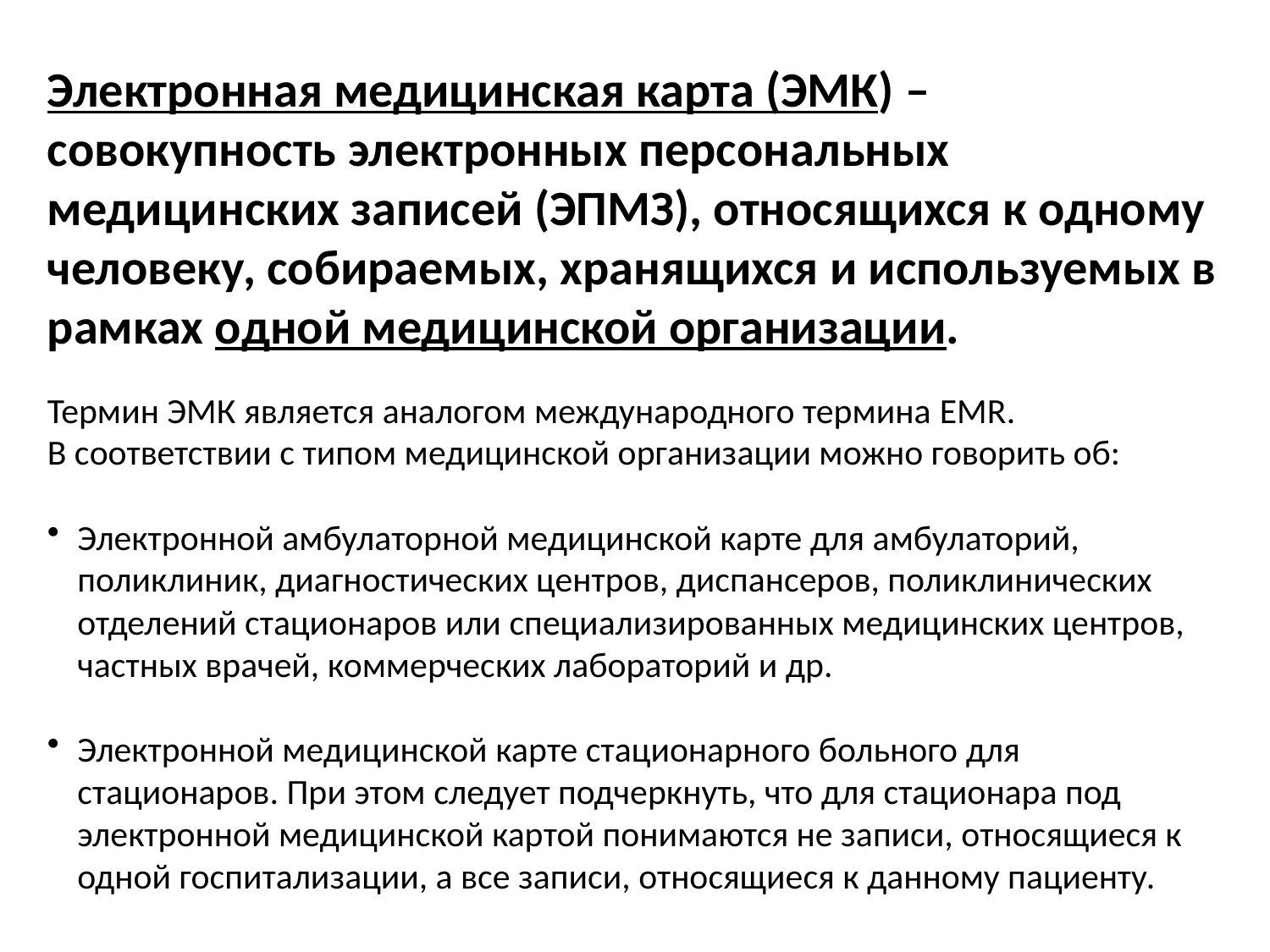

Электронная медицинская карта (ЭМК) – совокупность электронных персональных медицинских записей (ЭПМЗ), относящихся к одному человеку, собираемых, хранящихся и используемых в рамках одной медицинской организации.

Термин ЭМК является аналогом международного термина EMR.
В соответствии с типом медицинской организации можно говорить об:

Электронной амбулаторной медицинской карте для амбулаторий, поликлиник, диагностических центров, диспансеров, поликлинических отделений стационаров или специализированных медицинских центров, частных врачей, коммерческих лабораторий и др.

Электронной медицинской карте стационарного больного для стационаров. При этом следует подчеркнуть, что для стационара под электронной медицинской картой понимаются не записи, относящиеся к одной госпитализации, а все записи, относящиеся к данному пациенту.